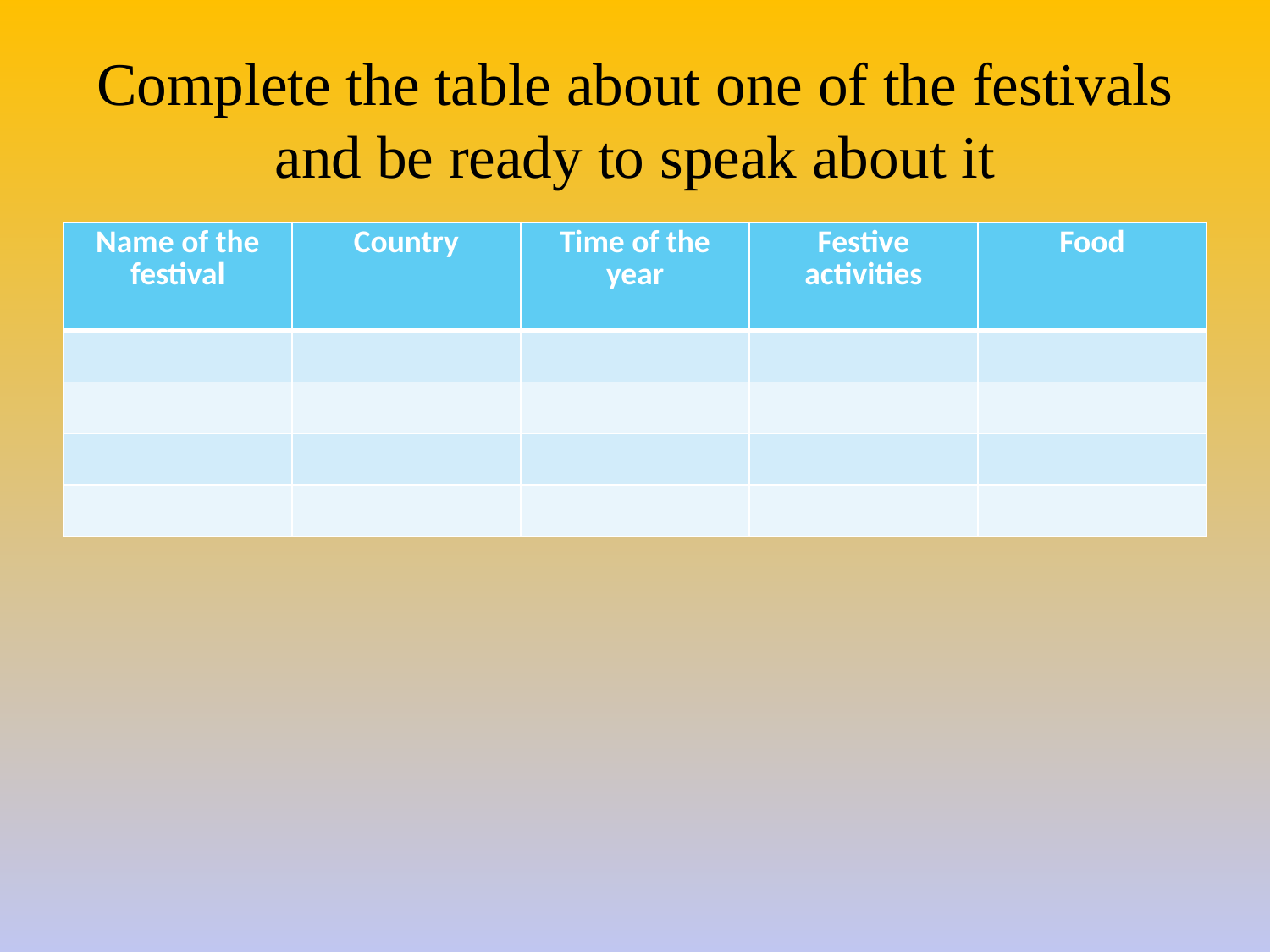

# Complete the table about one of the festivals and be ready to speak about it
| Name of the festival | Country | Time of the year | Festive activities | Food |
| --- | --- | --- | --- | --- |
|  |  |  |  |  |
|  |  |  |  |  |
|  |  |  |  |  |
|  |  |  |  |  |